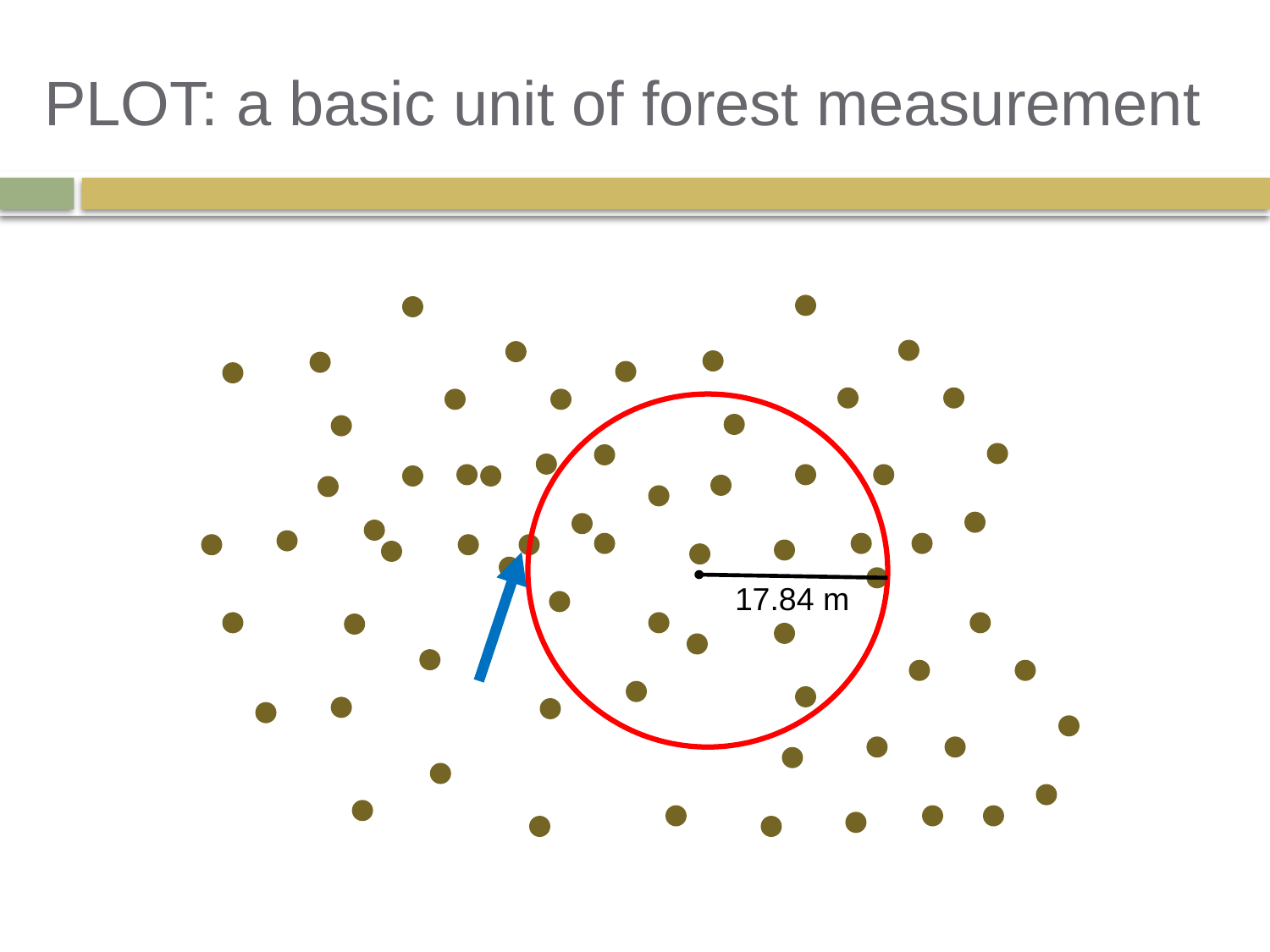

# PLOT: a basic unit of forest measurement

17.84 m